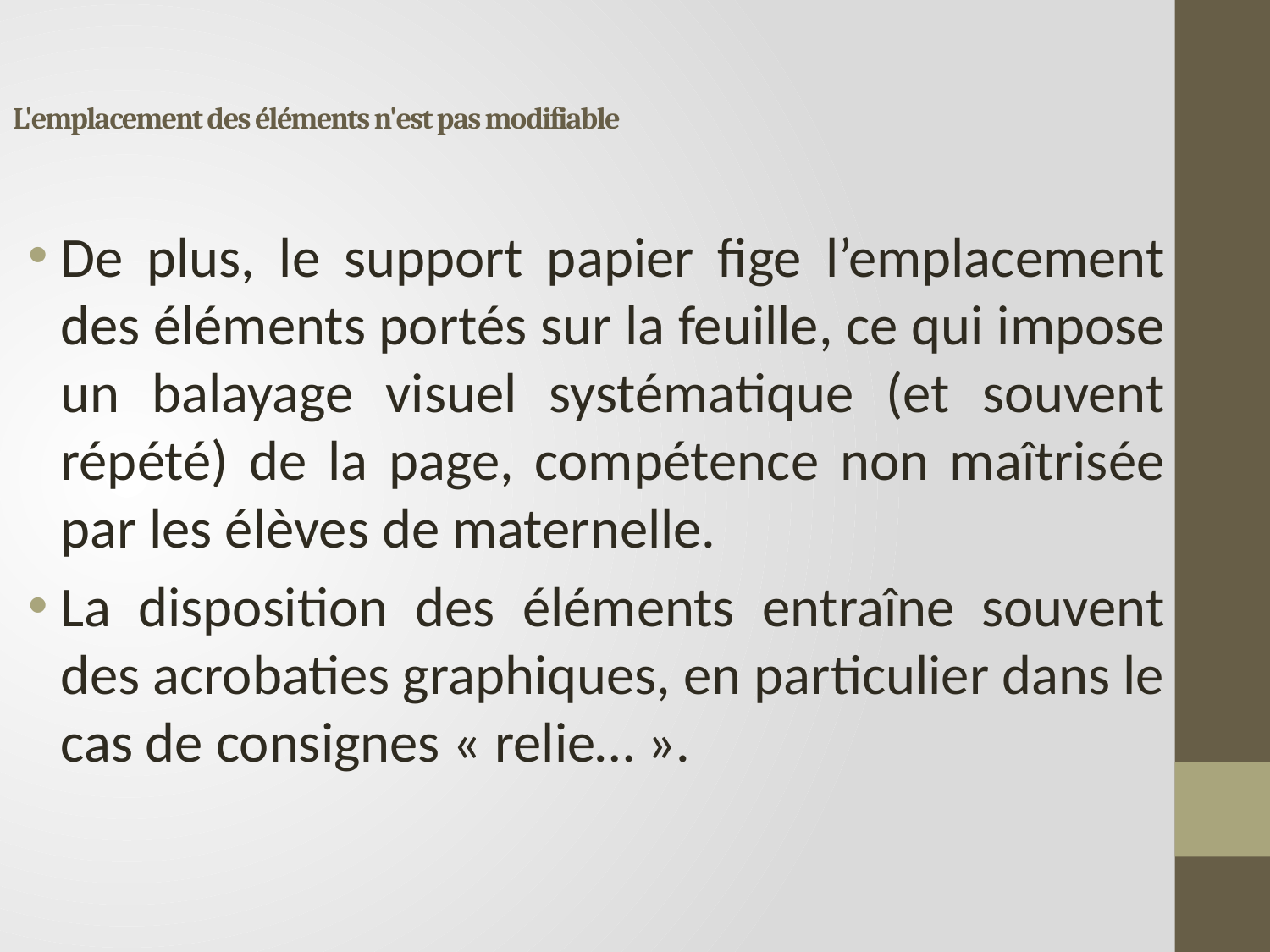

# L'emplacement des éléments n'est pas modifiable
De plus, le support papier fige l’emplacement des éléments portés sur la feuille, ce qui impose un balayage visuel systématique (et souvent répété) de la page, compétence non maîtrisée par les élèves de maternelle.
La disposition des éléments entraîne souvent des acrobaties graphiques, en particulier dans le cas de consignes « relie… ».